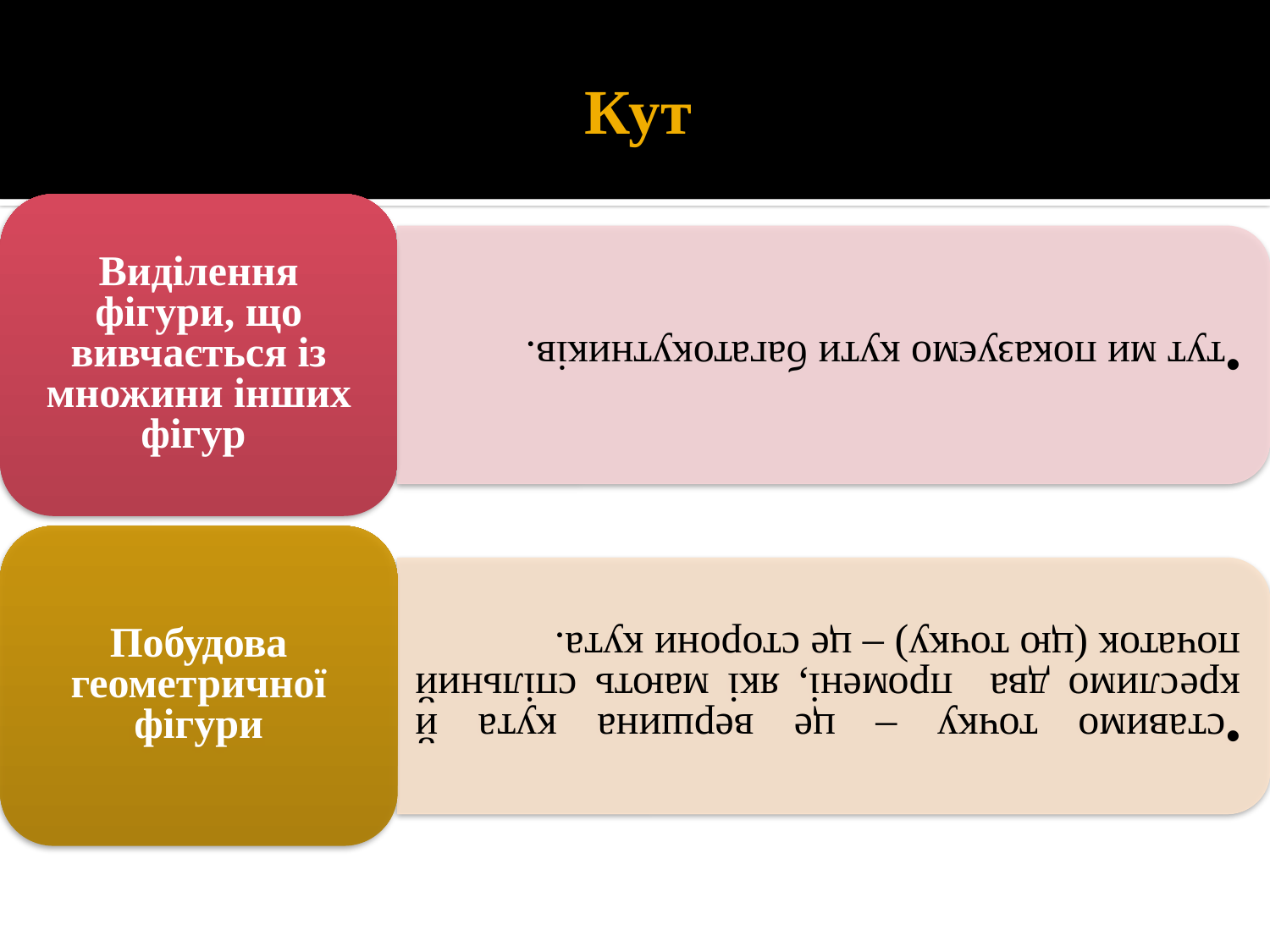

# Кут
тут ми показуємо кути багатокутників.
Виділення фігури, що вивчається із множини інших фігур
ставимо точку – це вершина кута й креслимо два  промені, які мають спільний початок (цю точку) – це сторони кута.
Побудова геометричної фігури